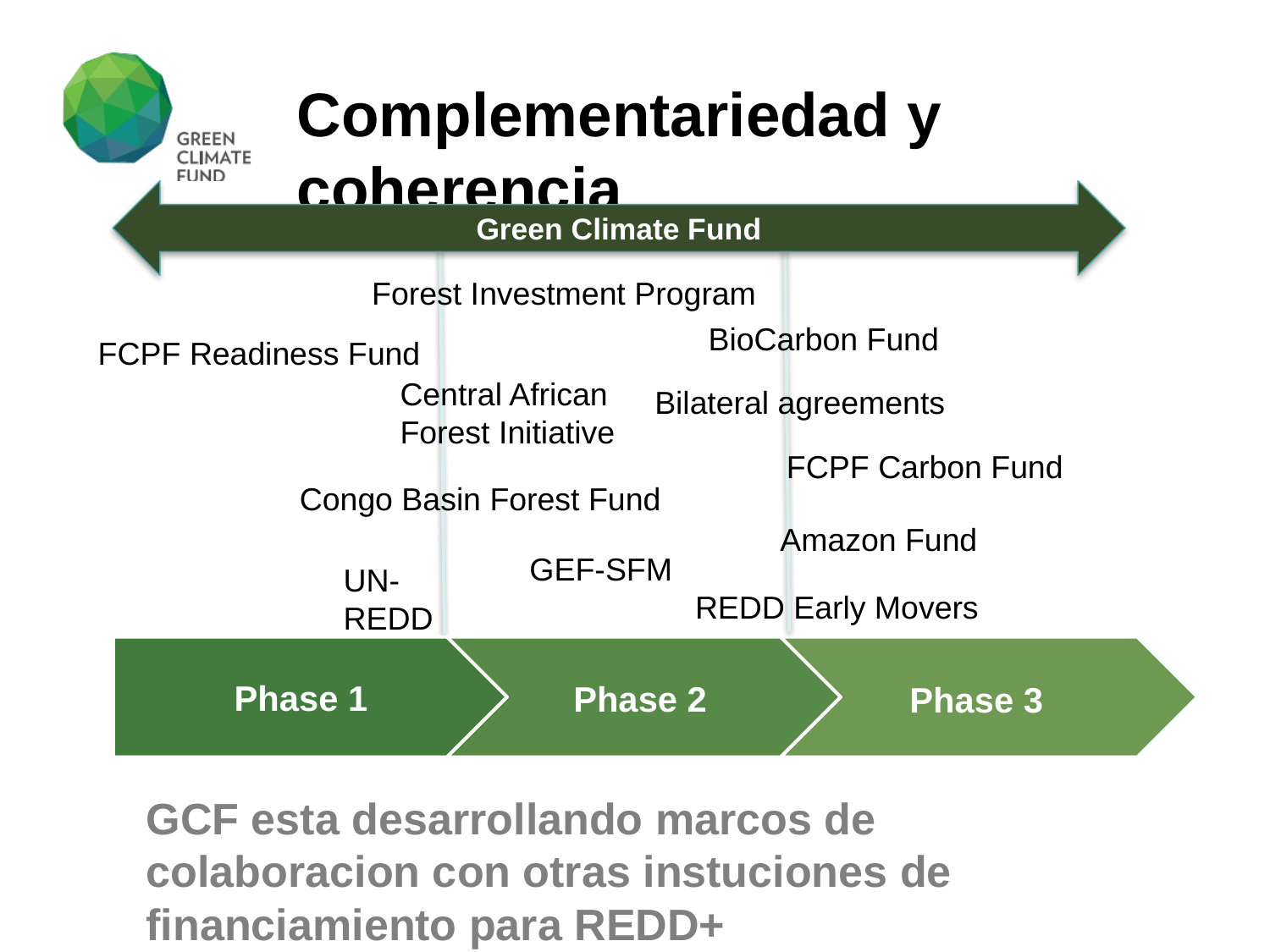

# Complementariedad y coherencia
Green Climate Fund
Forest Investment Program
BioCarbon Fund

FCPF Readiness Fund
Central African Forest Initiative
Bilateral agreements

FCPF Carbon Fund

Congo Basin Forest Fund
Amazon Fund
GEF-SFM

UN-REDD
REDD Early Movers

Phase 1
Phase 2
Phase 3
GCF esta desarrollando marcos de colaboracion con otras instuciones de financiamiento para REDD+